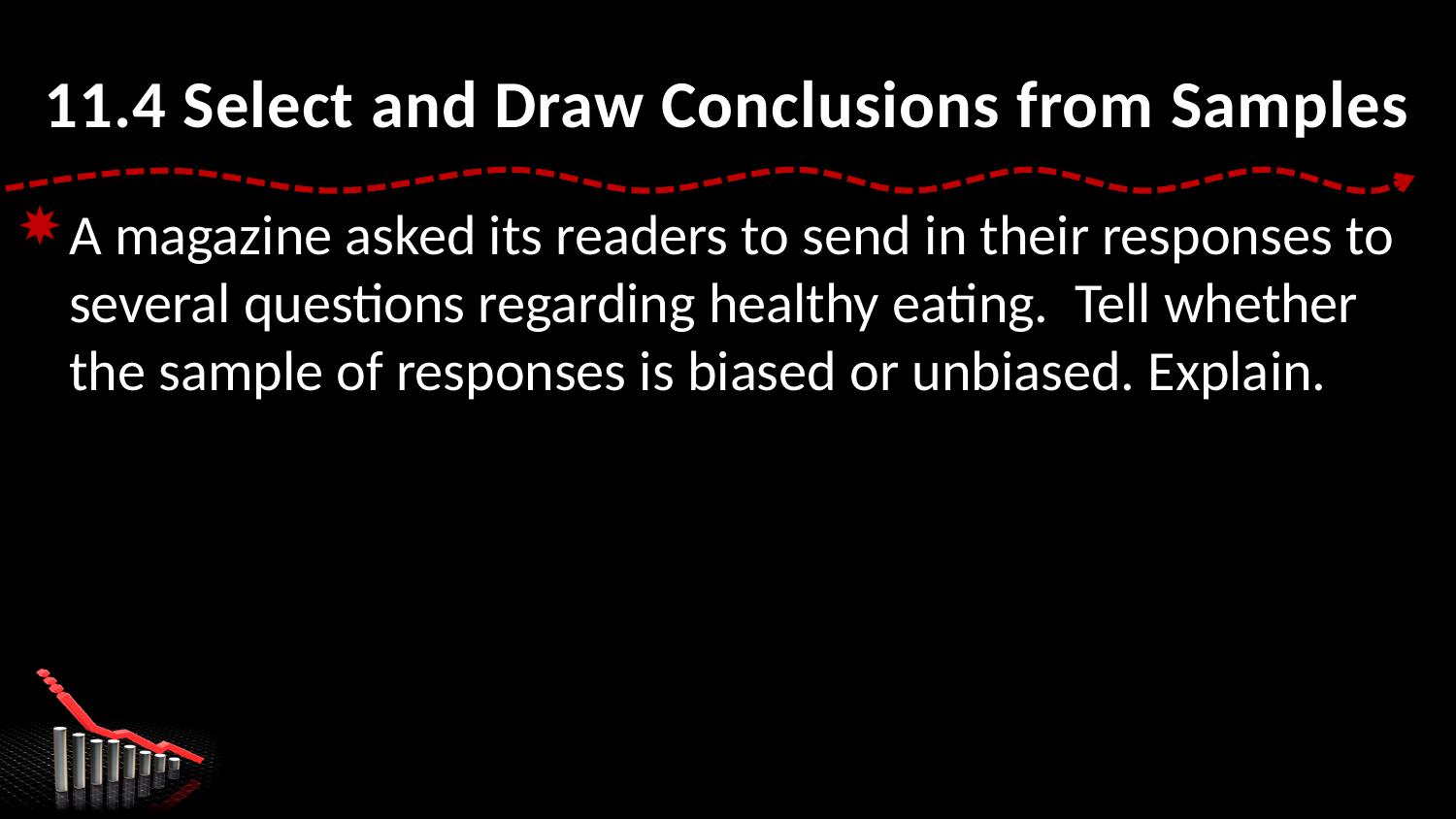

# 11.4 Select and Draw Conclusions from Samples
A magazine asked its readers to send in their responses to several questions regarding healthy eating.  Tell whether the sample of responses is biased or unbiased. Explain.